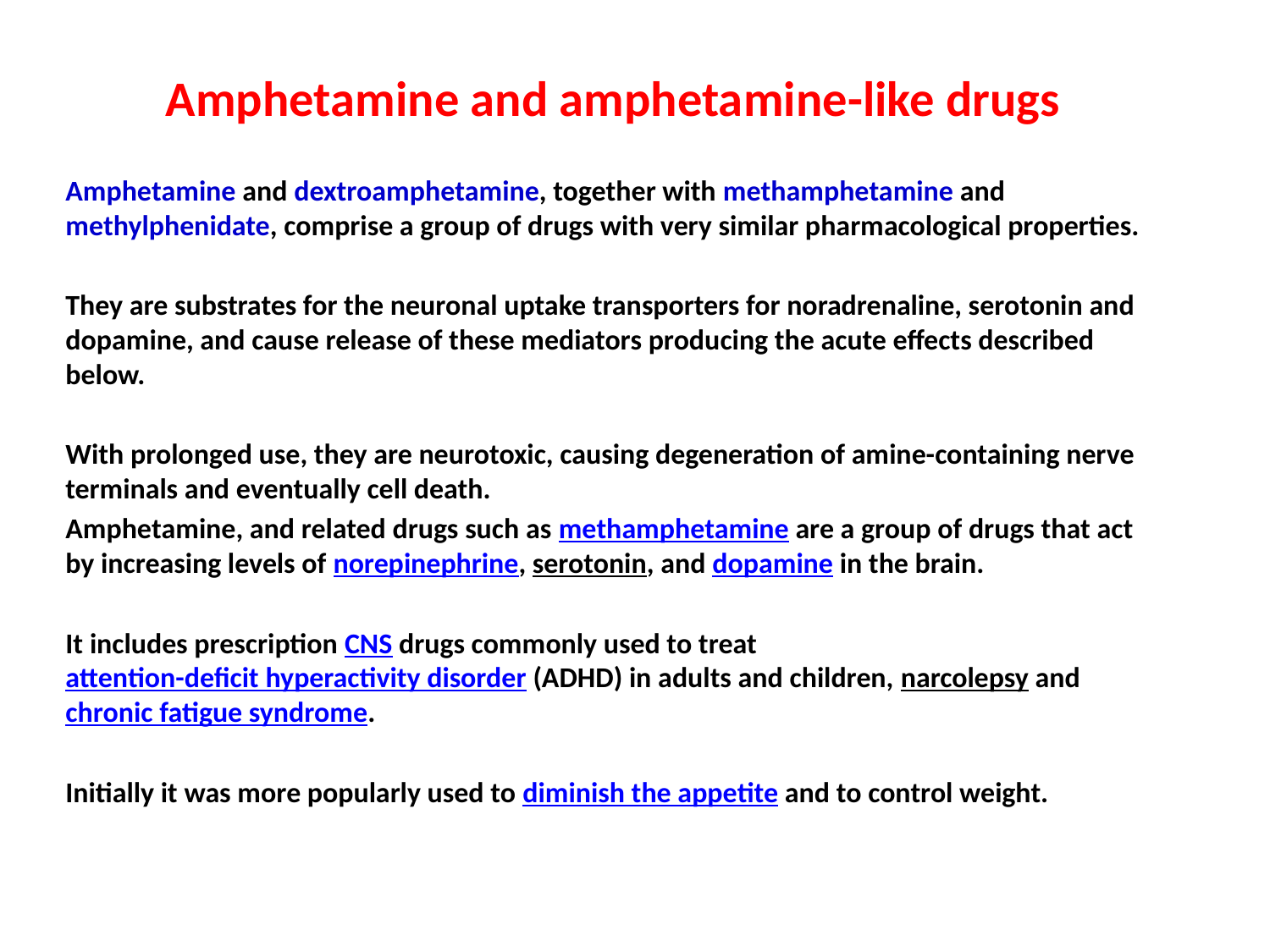

Amphetamine and amphetamine-like drugs

Amphetamine and dextroamphetamine, together with methamphetamine and methylphenidate, comprise a group of drugs with very similar pharmacological properties.

They are substrates for the neuronal uptake transporters for noradrenaline, serotonin and dopamine, and cause release of these mediators producing the acute effects described below.

With prolonged use, they are neurotoxic, causing degeneration of amine-containing nerve terminals and eventually cell death.
Amphetamine, and related drugs such as methamphetamine are a group of drugs that act by increasing levels of norepinephrine, serotonin, and dopamine in the brain.

It includes prescription CNS drugs commonly used to treat attention-deficit hyperactivity disorder (ADHD) in adults and children, narcolepsy and chronic fatigue syndrome.

Initially it was more popularly used to diminish the appetite and to control weight.